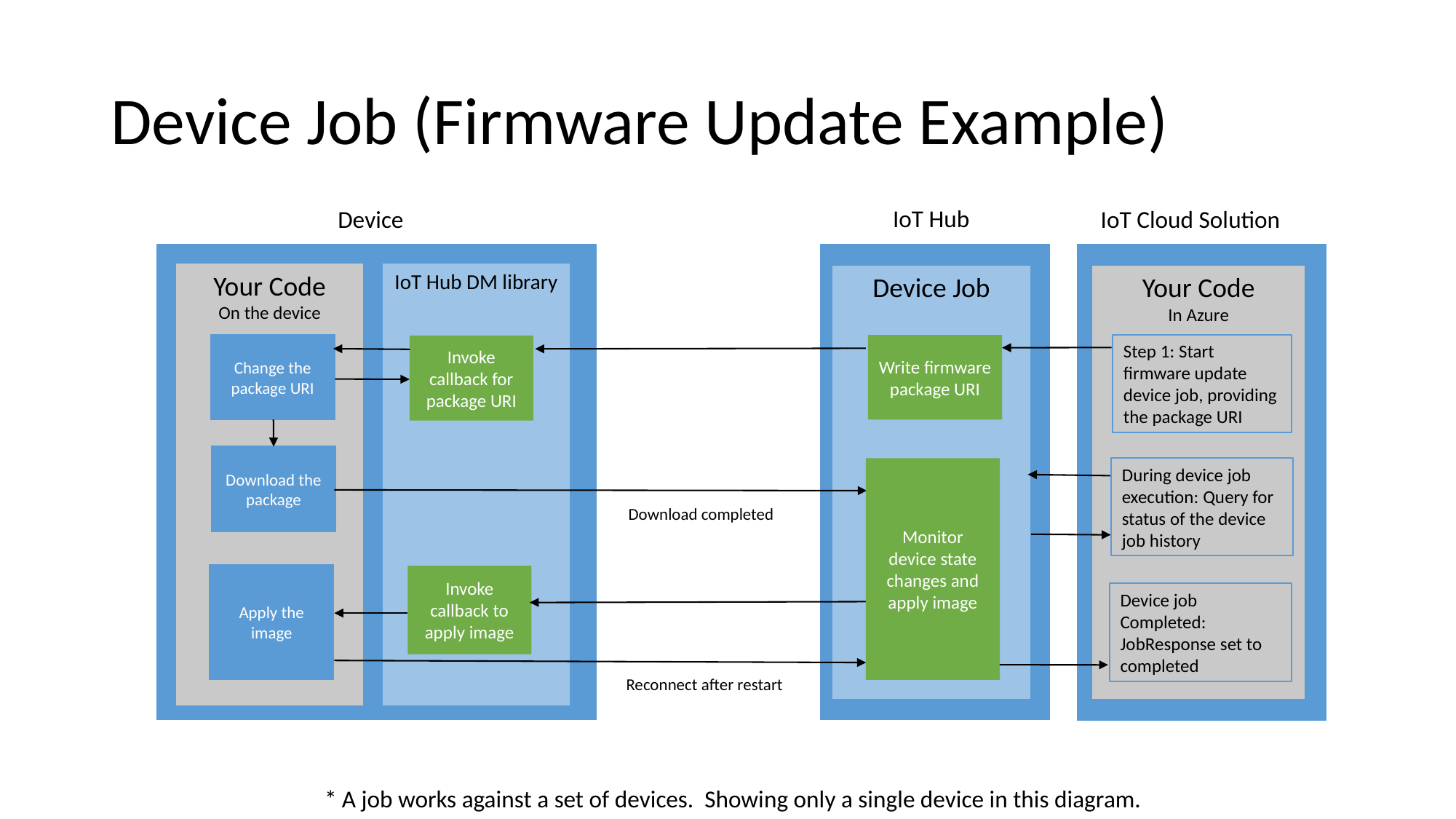

# Device Job (Firmware Update Example)
IoT Hub
Device
IoT Cloud Solution

IoT Hub DM library
Your Code
On the device
Device Job
Your Code
In Azure
Step 1: Start firmware update  device job, providing the package URI
Change the package URI
Write firmware package URI
Invoke callback for package URI
Step 1
Download the package
During device job execution: Query for status of the device job history
Monitor device state changes and apply image
Step 2
Download completed
Apply the image
Invoke callback to apply image
Step 3
Device job Completed: JobResponse set to completed
Reconnect after restart
* A job works against a set of devices.  Showing only a single device in this diagram.